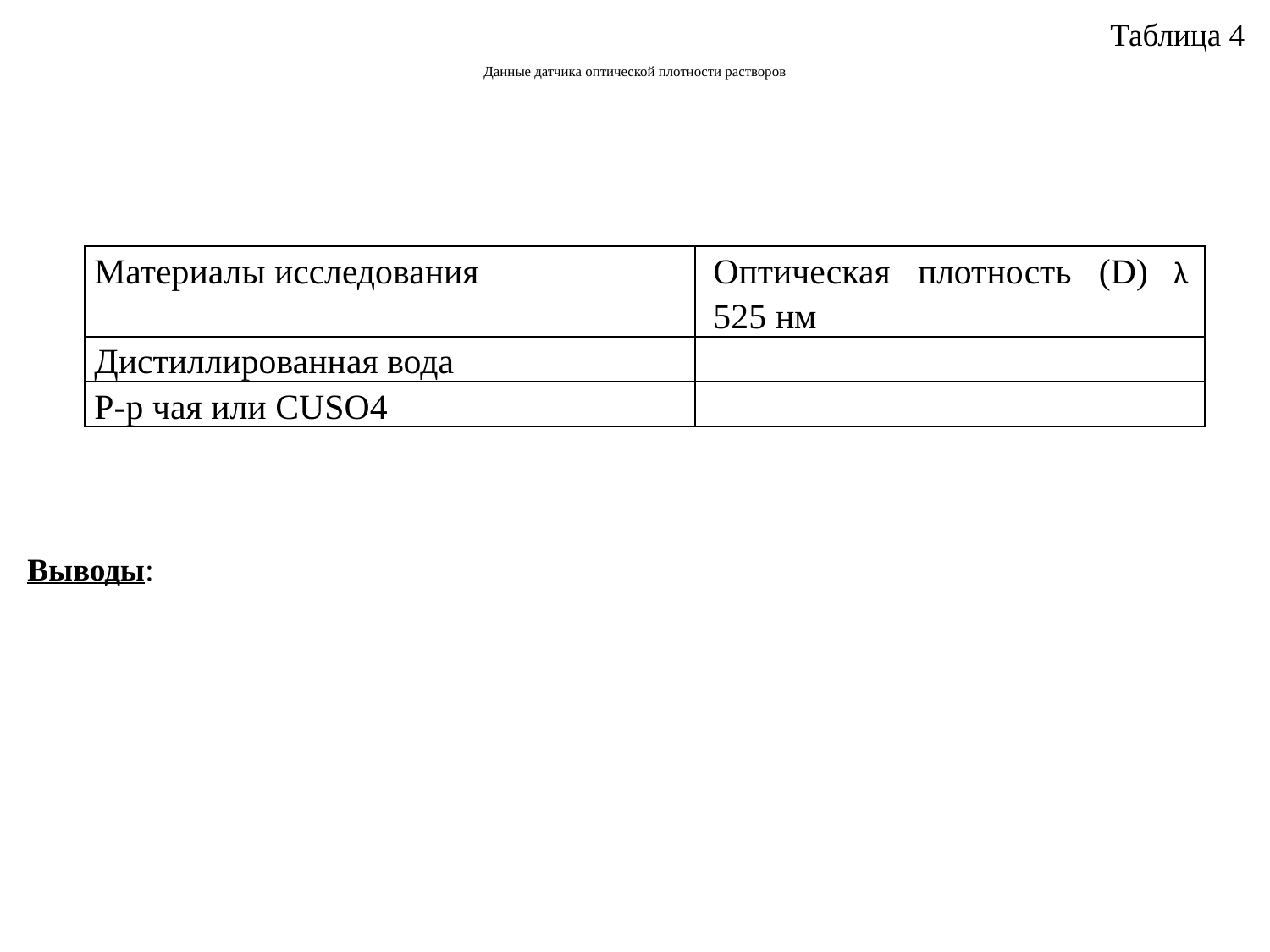

Таблица 4
# Данные датчика оптической плотности растворов
| Материалы исследования | Оптическая плотность (D) λ  525 нм |
| --- | --- |
| Дистиллированная вода |  |
| Р-р чая или CUSO4 |  |
Выводы: